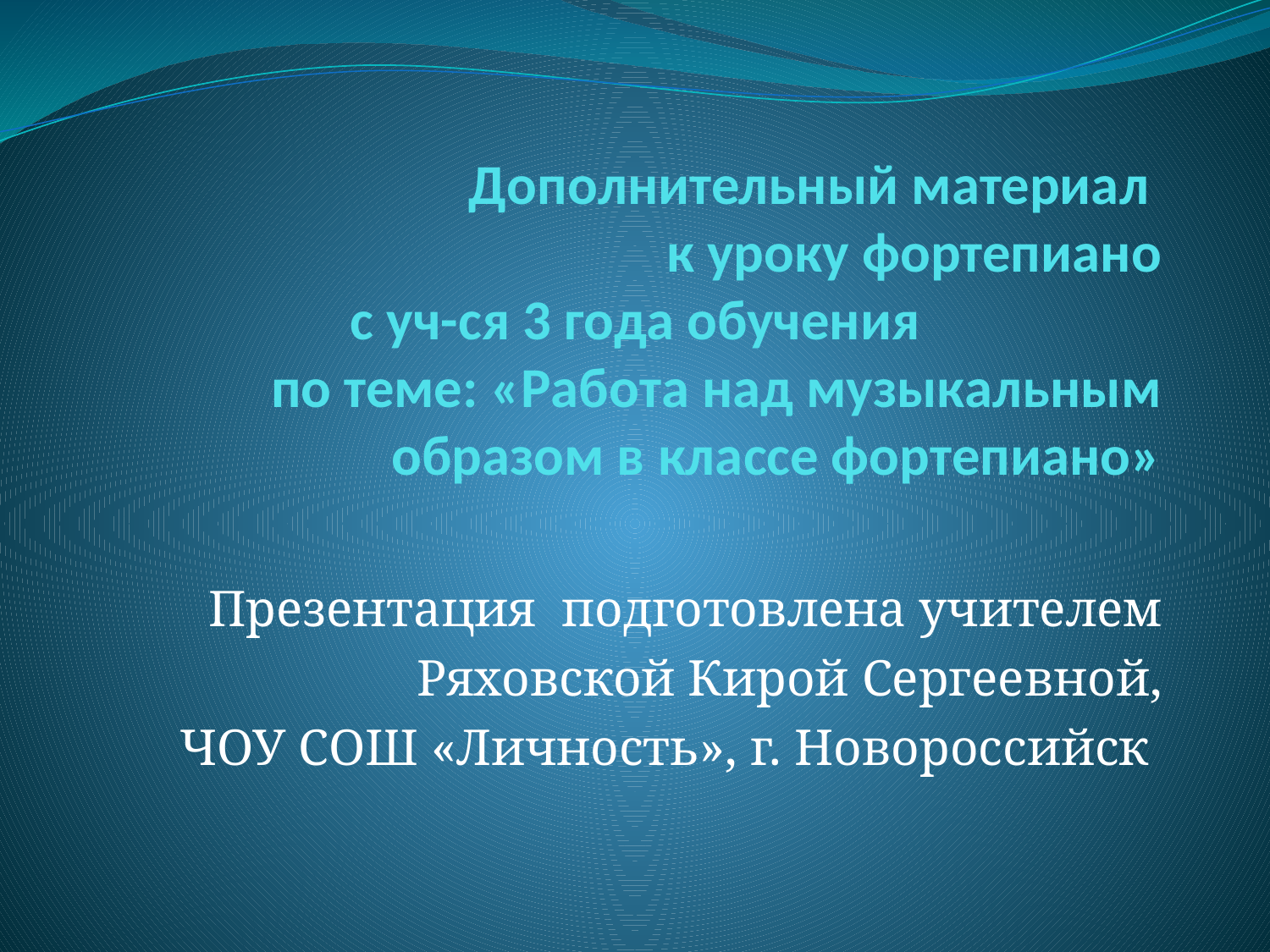

# Дополнительный материал к уроку фортепиано с уч-ся 3 года обучения                    по теме: «Работа над музыкальным образом в классе фортепиано»
Презентация  подготовлена учителем
 Ряховской Кирой Сергеевной,
ЧОУ СОШ «Личность», г. Новороссийск